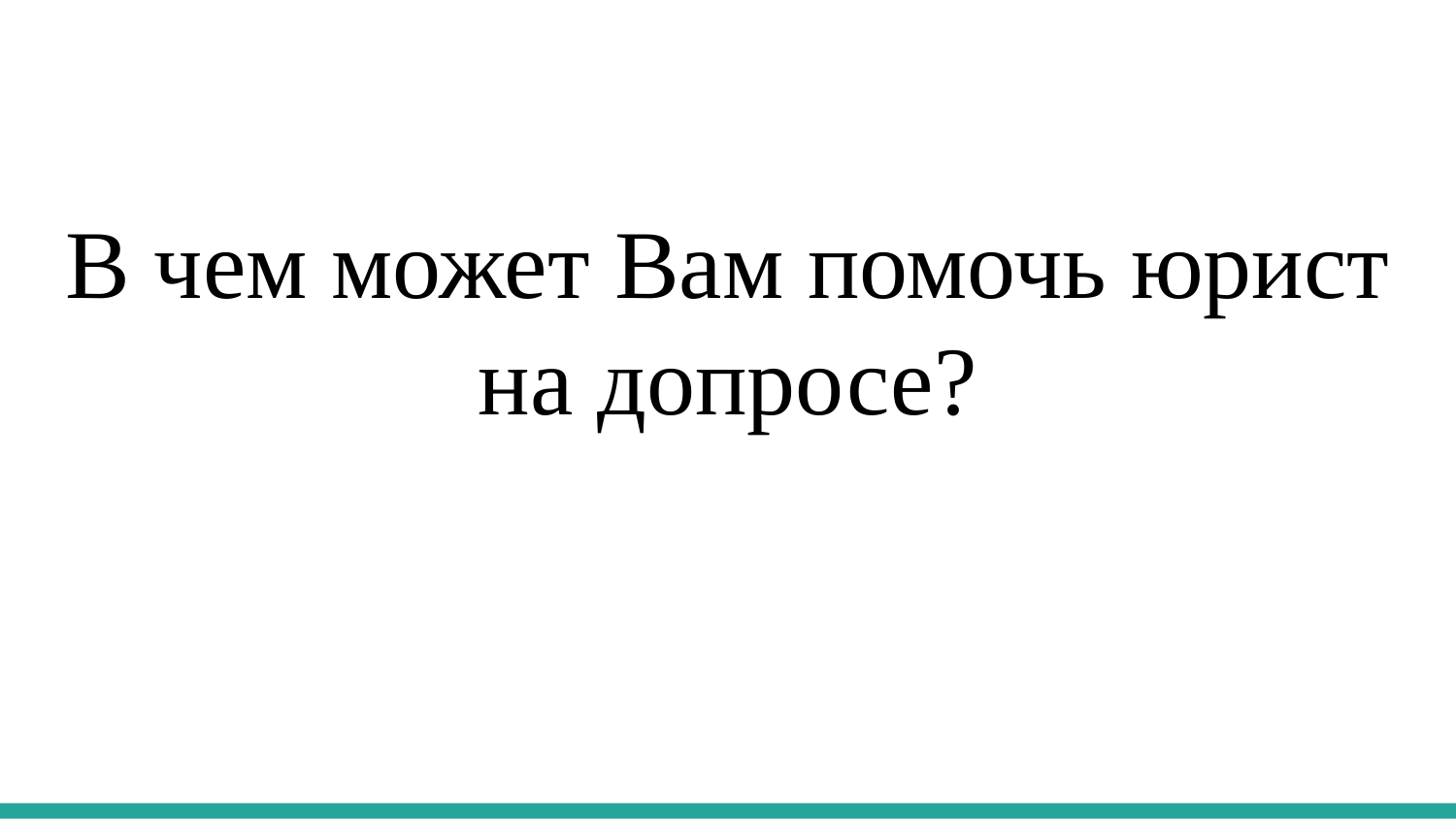

В чем может Вам помочь юрист на допросе?